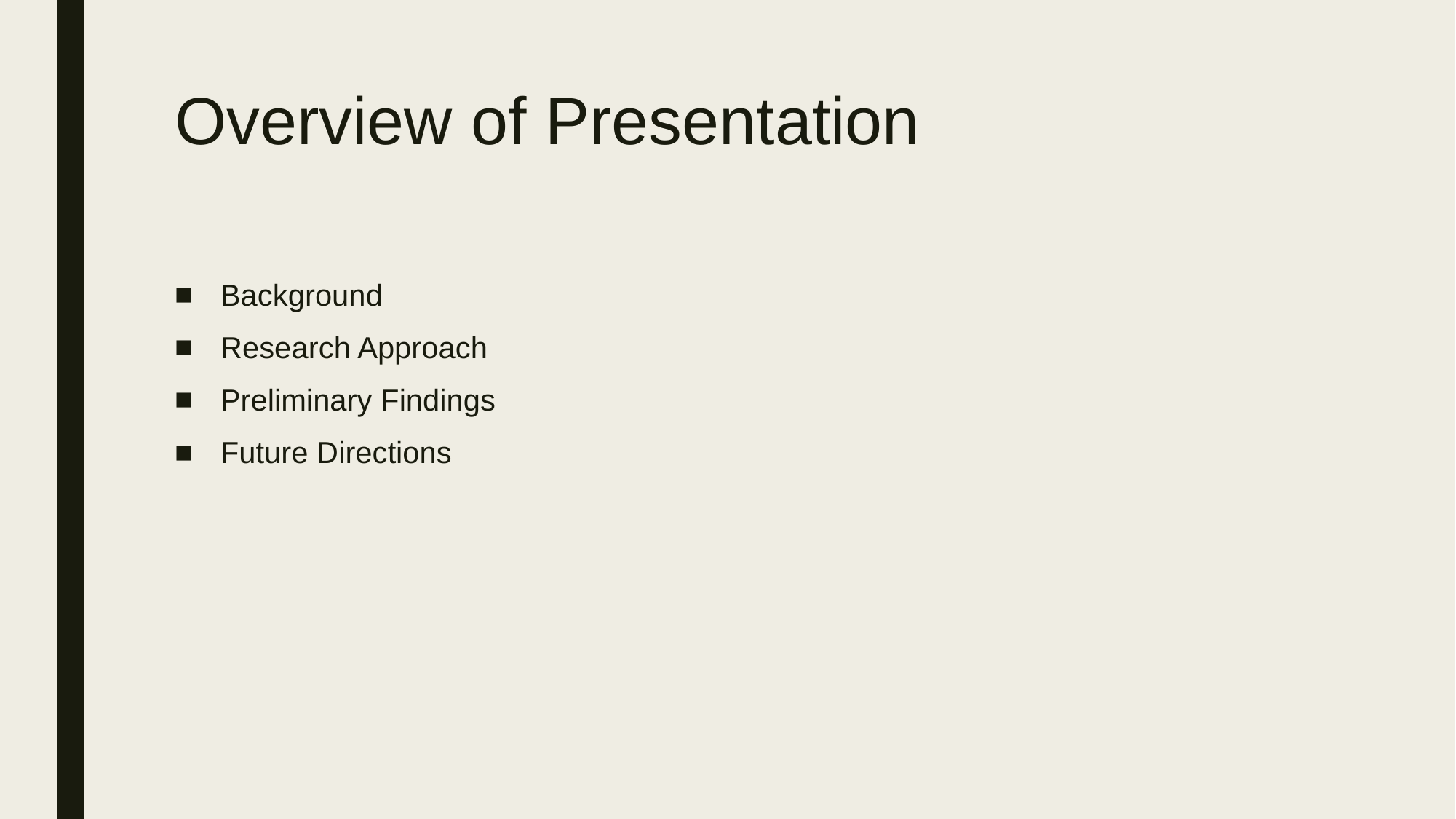

# Overview of Presentation
Background
Research Approach
Preliminary Findings
Future Directions